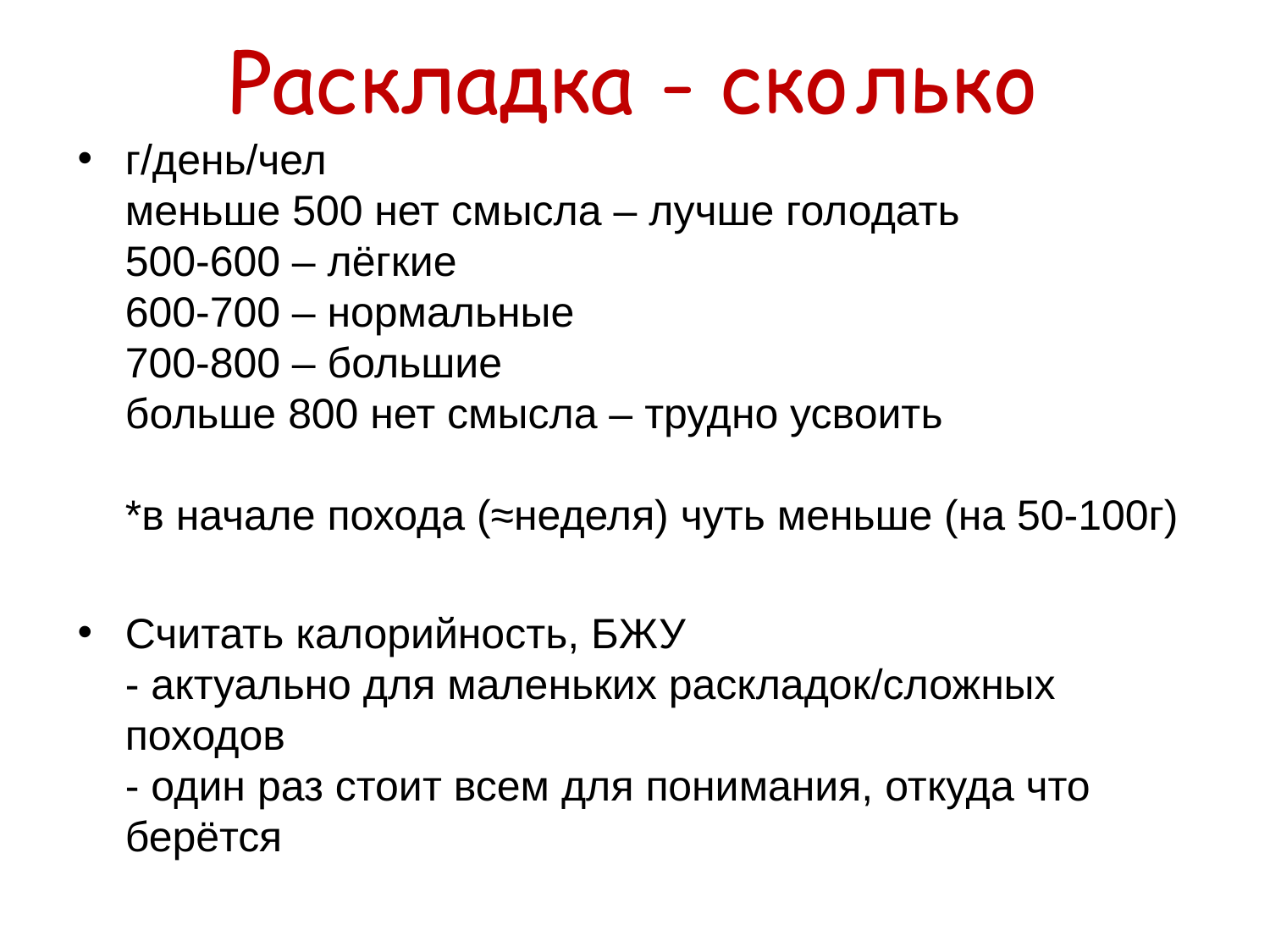

# Раскладка - сколько
г/день/чел
меньше 500 нет смысла – лучше голодать
500-600 – лёгкие
600-700 – нормальные
700-800 – большие
больше 800 нет смысла – трудно усвоить
*в начале похода (≈неделя) чуть меньше (на 50-100г)

Считать калорийность, БЖУ
- актуально для маленьких раскладок/сложных походов
- один раз стоит всем для понимания, откуда что берётся